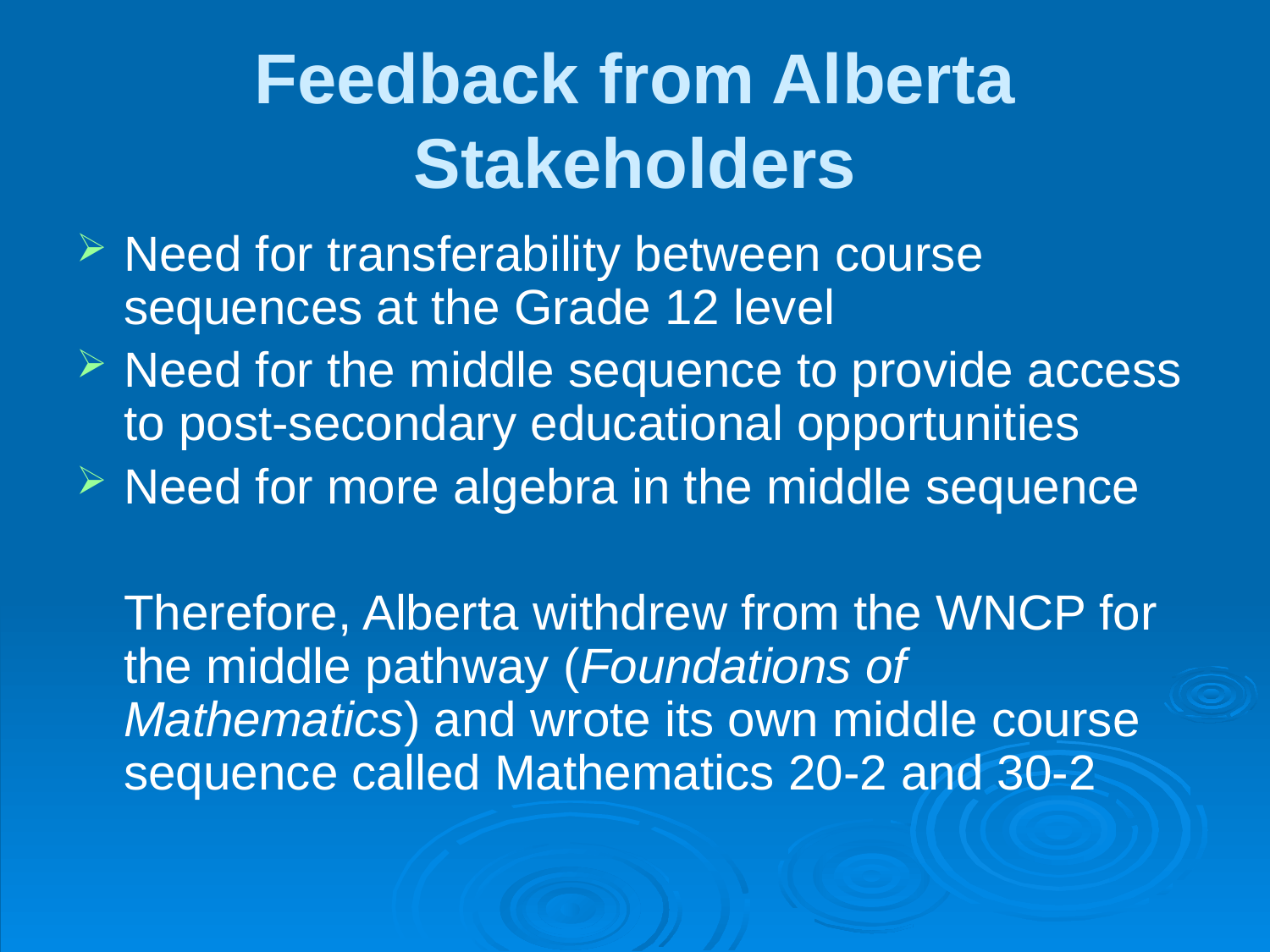

# Feedback from Alberta Stakeholders
Need for transferability between course sequences at the Grade 12 level
Need for the middle sequence to provide access to post-secondary educational opportunities
Need for more algebra in the middle sequence

	Therefore, Alberta withdrew from the WNCP for the middle pathway (Foundations of Mathematics) and wrote its own middle course sequence called Mathematics 20-2 and 30-2